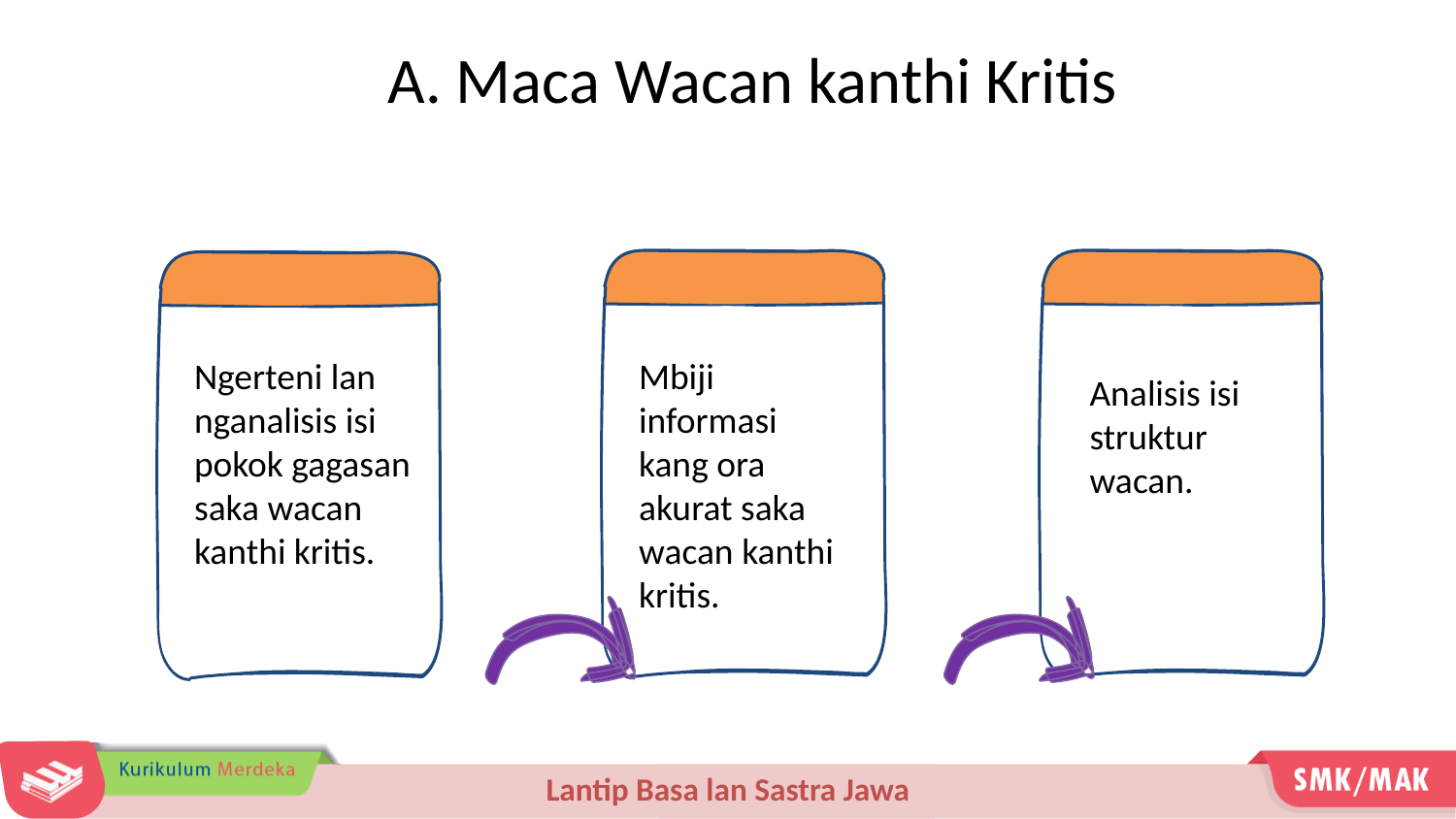

# A. Maca Wacan kanthi Kritis

Ngerteni lan nganalisis isi pokok gagasan saka wacan kanthi kritis.
Mbiji informasi kang ora akurat saka wacan kanthi kritis.
Analisis isi struktur wacan.